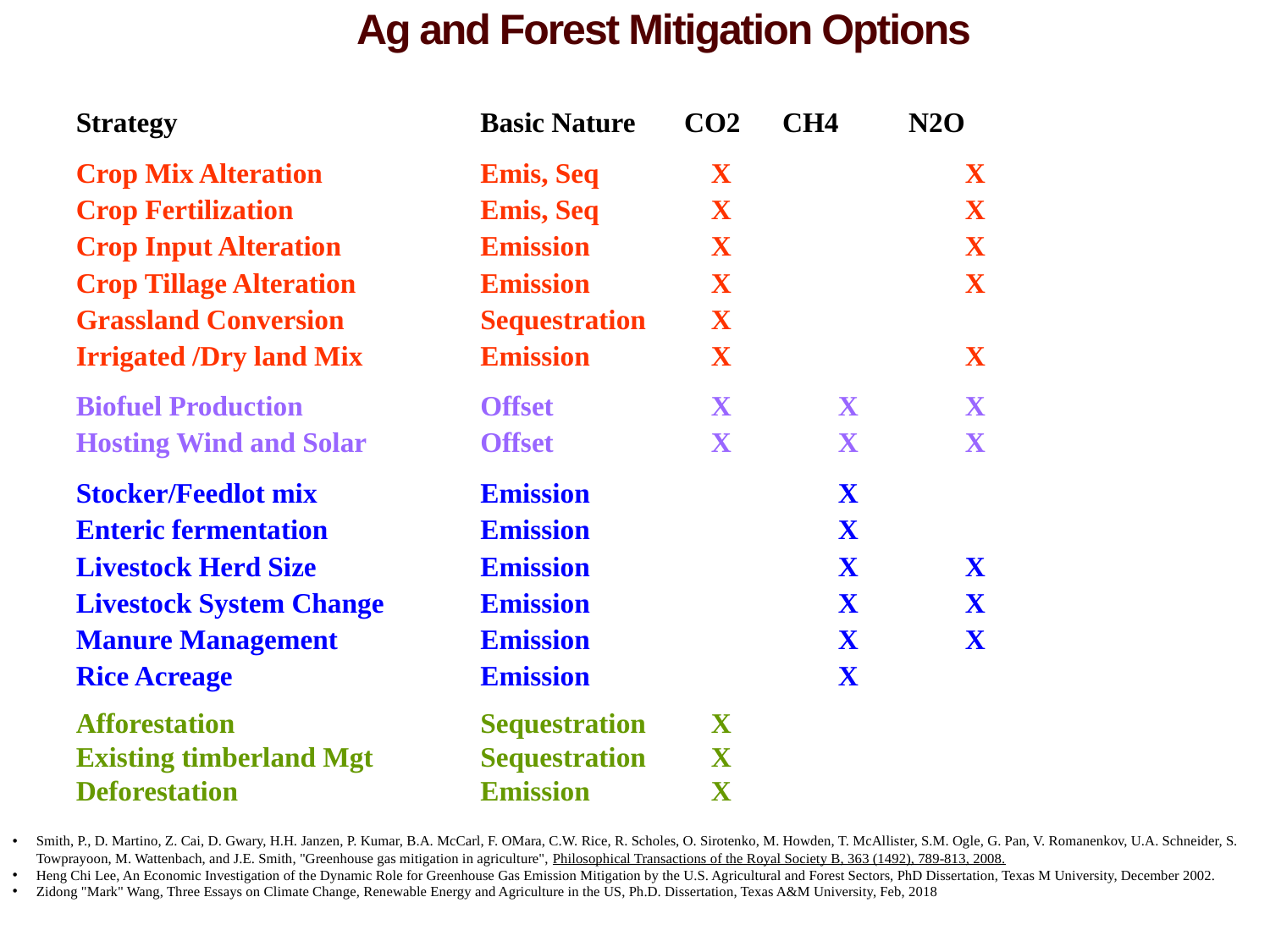

Ag and Forest Mitigation Options
Strategy	Basic Nature       CO2      CH4          N2O

Crop Mix Alteration 	Emis, Seq	X		X
Crop Fertilization 	Emis, Seq	X		X
Crop Input Alteration	Emission	X		X
Crop Tillage Alteration	Emission	X		X
Grassland Conversion 	Sequestration	X
Irrigated /Dry land Mix	Emission	X		X

Biofuel Production	Offset		X	X	X
Hosting Wind and Solar 	Offset		X	X	X

Stocker/Feedlot mix 	Emission		X
Enteric fermentation 	Emission		X
Livestock Herd Size 	Emission		X	X
Livestock System Change	Emission		X	X
Manure Management	Emission		X	X
Rice Acreage 	Emission		X

Afforestation 	Sequestration	X
Existing timberland Mgt	Sequestration	X
Deforestation	Emission	X

Smith, P., D. Martino, Z. Cai, D. Gwary, H.H. Janzen, P. Kumar, B.A. McCarl, F. OMara, C.W. Rice, R. Scholes, O. Sirotenko, M. Howden, T. McAllister, S.M. Ogle, G. Pan, V. Romanenkov, U.A. Schneider, S. Towprayoon, M. Wattenbach, and J.E. Smith, "Greenhouse gas mitigation in agriculture", Philosophical Transactions of the Royal Society B, 363 (1492), 789-813, 2008.
Heng Chi Lee, An Economic Investigation of the Dynamic Role for Greenhouse Gas Emission Mitigation by the U.S. Agricultural and Forest Sectors, PhD Dissertation, Texas M University, December 2002.
Zidong "Mark" Wang, Three Essays on Climate Change, Renewable Energy and Agriculture in the US, Ph.D. Dissertation, Texas A&M University, Feb, 2018